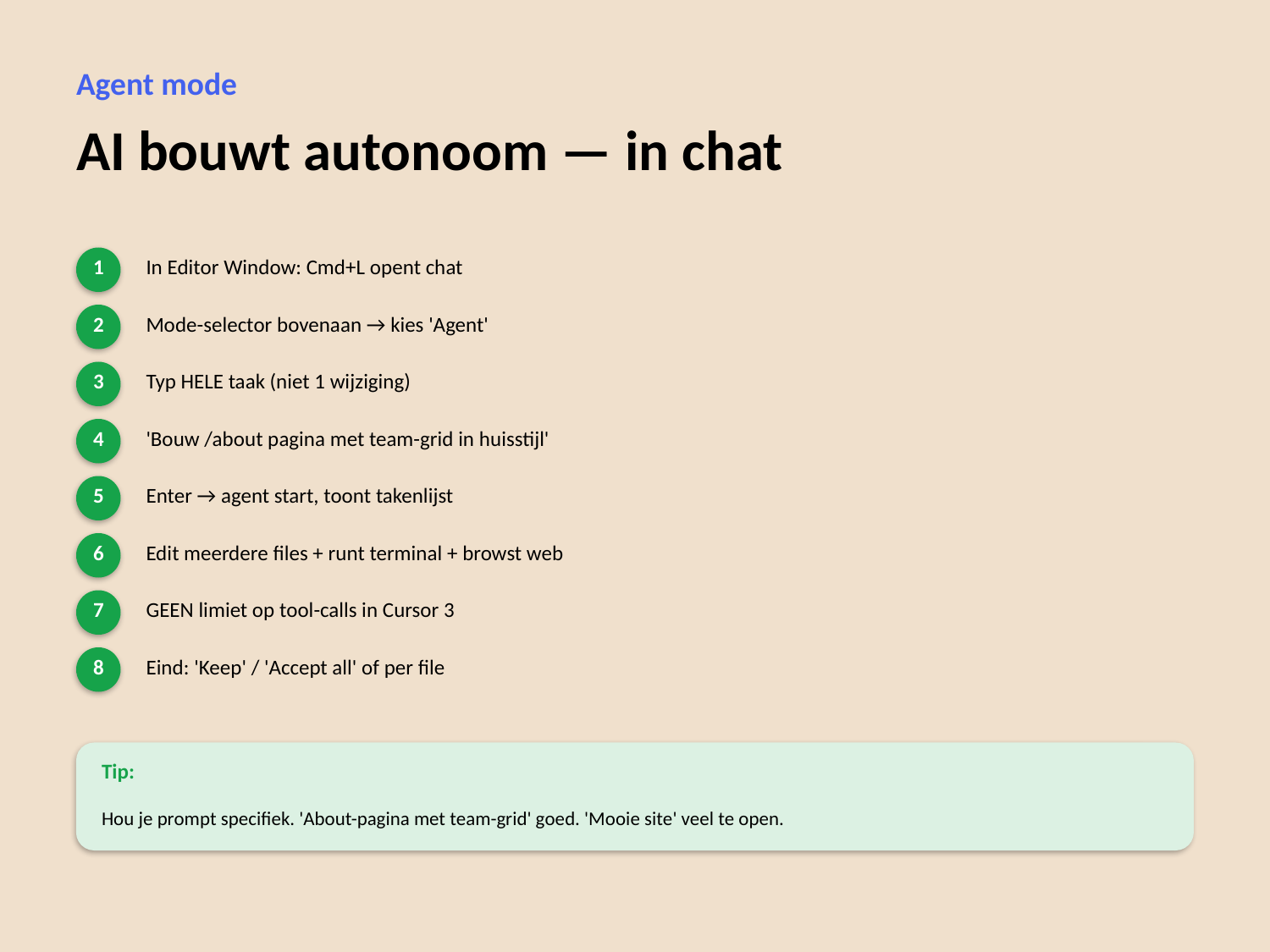

Agent mode
AI bouwt autonoom — in chat

1
In Editor Window: Cmd+L opent chat

2
Mode-selector bovenaan → kies 'Agent'

3
Typ HELE taak (niet 1 wijziging)

4
'Bouw /about pagina met team-grid in huisstijl'

5
Enter → agent start, toont takenlijst

6
Edit meerdere files + runt terminal + browst web

7
GEEN limiet op tool-calls in Cursor 3

8
Eind: 'Keep' / 'Accept all' of per file

Tip:
Hou je prompt specifiek. 'About-pagina met team-grid' goed. 'Mooie site' veel te open.